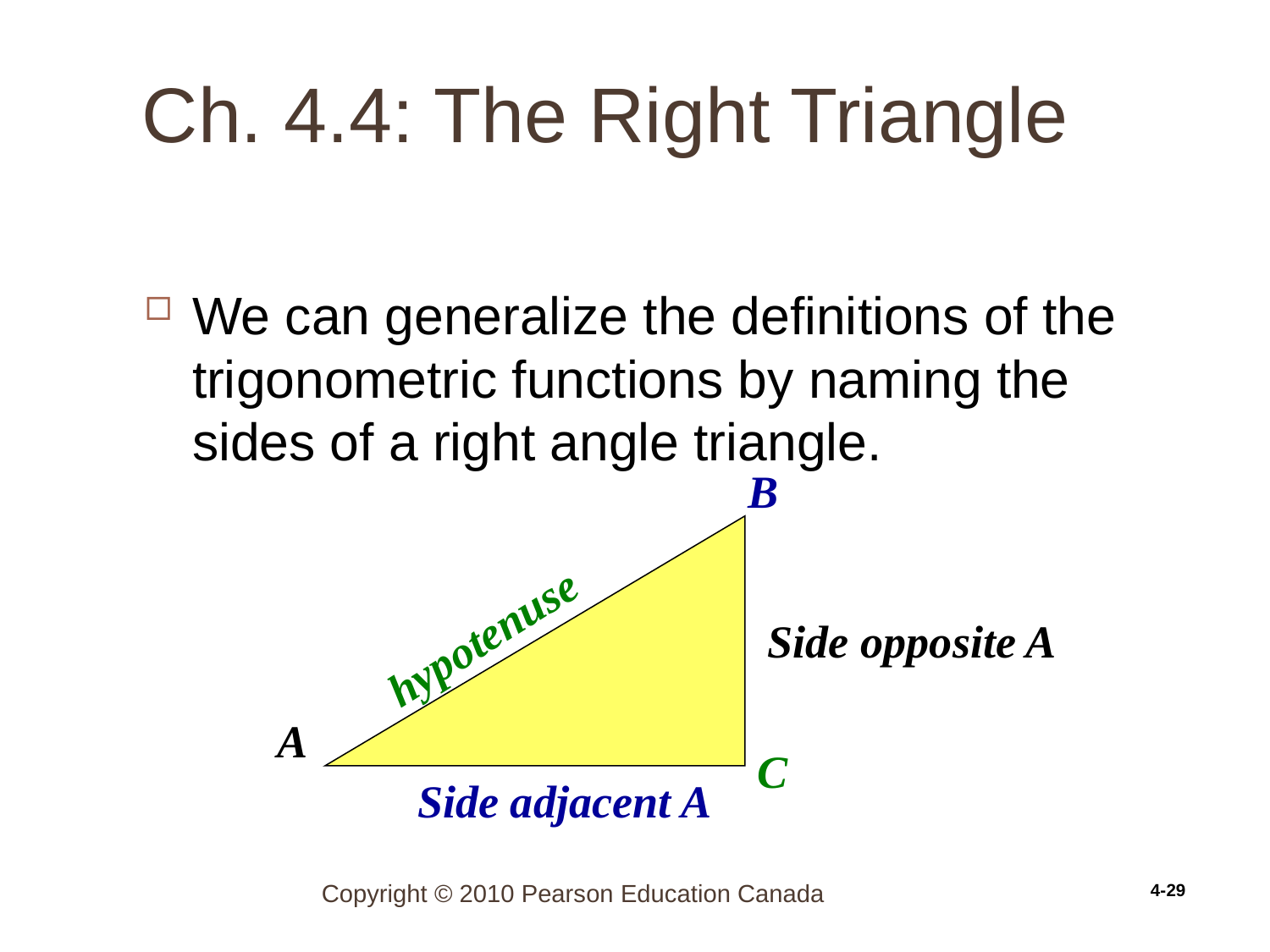

# Ch. 4.4: The Right Triangle
4-29
We can generalize the definitions of the trigonometric functions by naming the sides of a right angle triangle.

B
hypotenuse
Side opposite A
A
C
Side adjacent A
Copyright © 2010 Pearson Education Canada
4-29